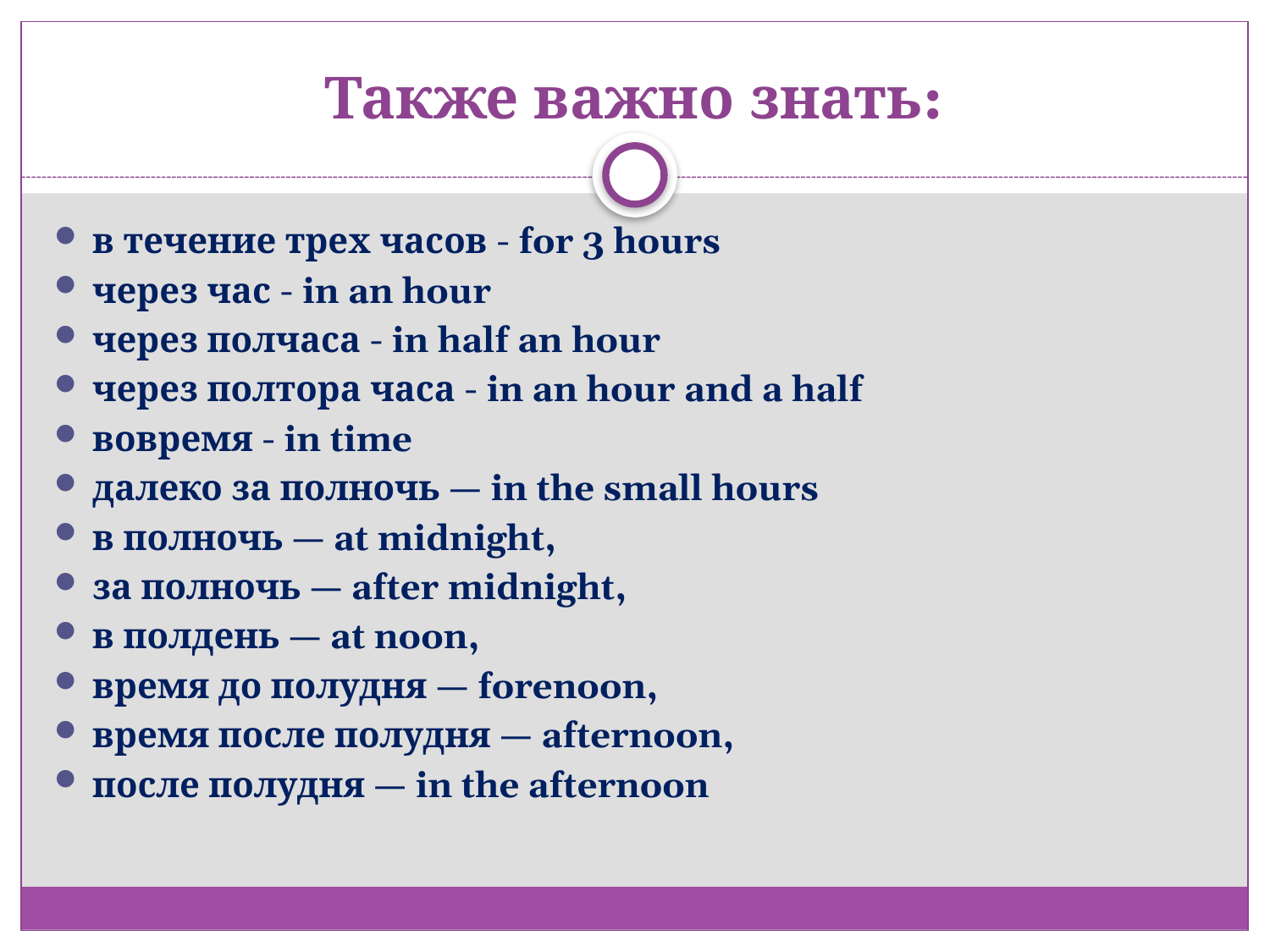

# Также важно знать:
в течение трех часов - for 3 hours
через час - in an hour
через полчаса - in half an hour
через полтора часа - in an hour and a half
вовремя - in time
далеко за полночь — in the small hours
в полночь — at midnight,
за полночь — after midnight,
в полдень — at noon,
время до полудня — forenoon,
время после полудня — afternoon,
после полудня — in the afternoon